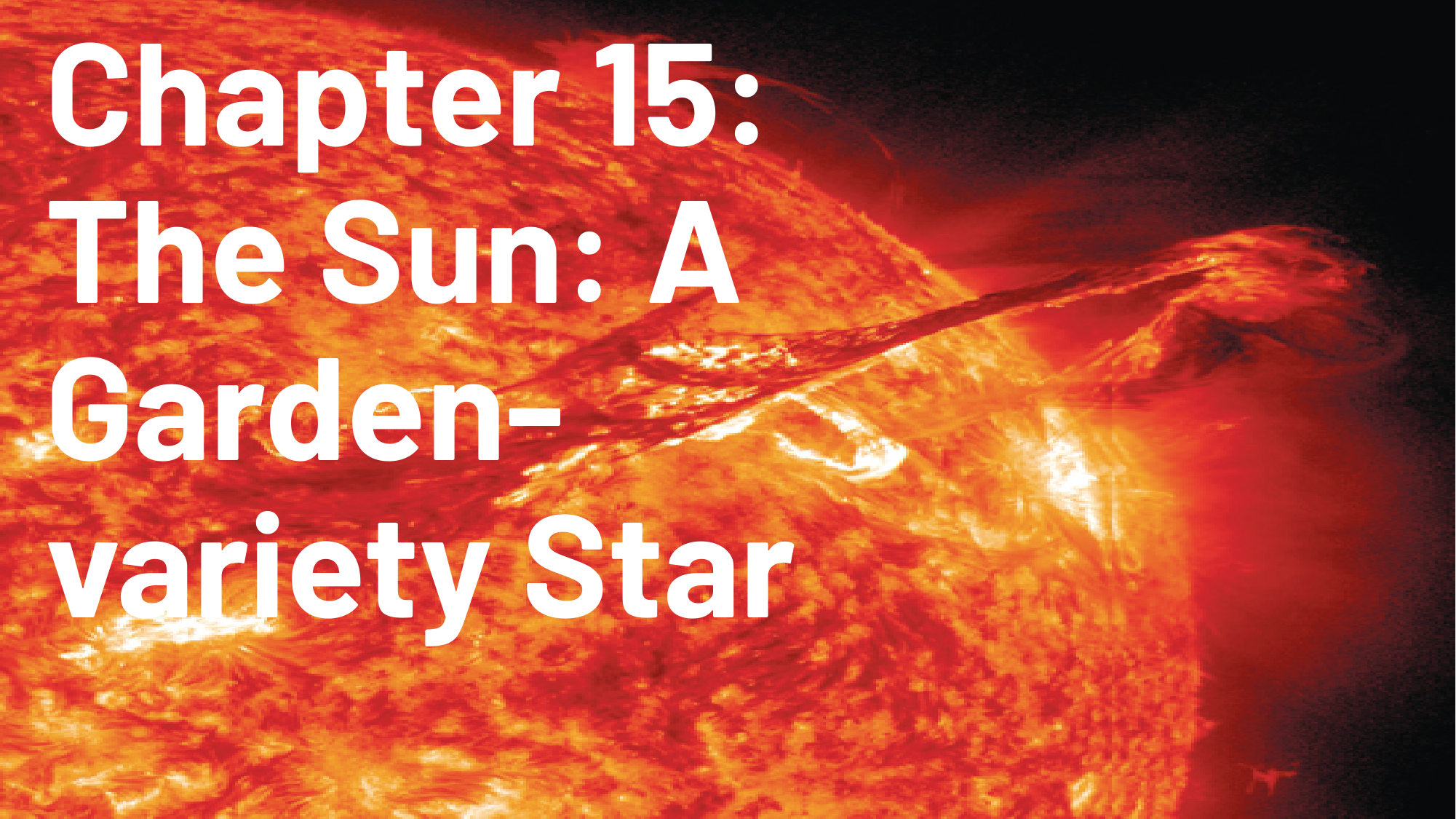

# Chapter 15:  The Sun: A Garden-variety Star